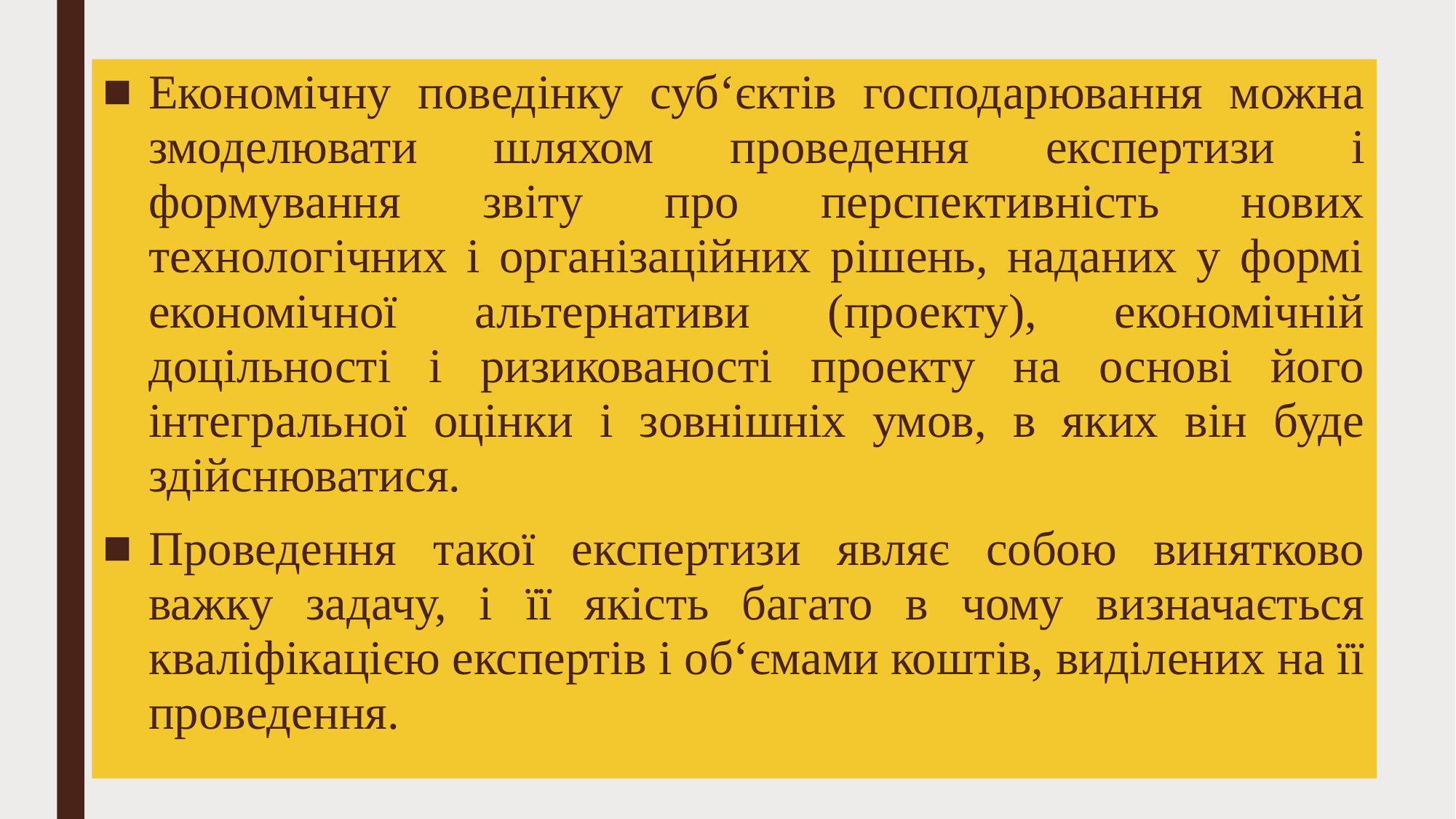

Економічну поведінку суб‘єктів господарювання можна змоделювати шляхом проведення експертизи і формування звіту про перспективність нових технологічних і організаційних рішень, наданих у формі економічної альтернативи (проекту), економічній доцільності і ризикованості проекту на основі його інтегральної оцінки і зовнішніх умов, в яких він буде здійснюватися.
Проведення такої експертизи являє собою винятково важку задачу, і її якість багато в чому визначається кваліфікацією експертів і об‘ємами коштів, виділених на її проведення.